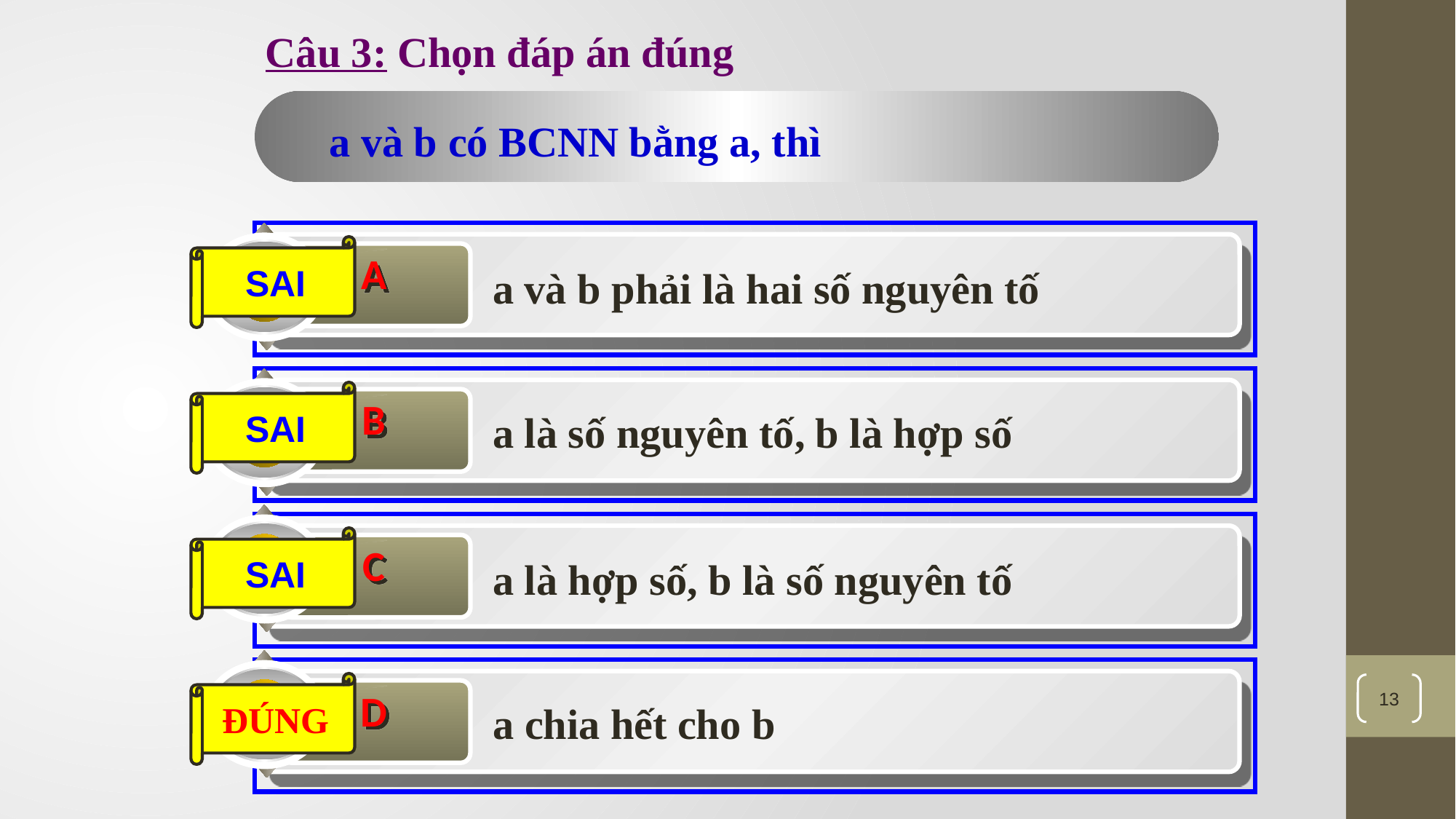

Câu 3: Chọn đáp án đúng

a và b có BCNN bằng a, thì

A

SAI
a và b phải là hai số nguyên tố

B

SAI
a là số nguyên tố, b là hợp số

C

SAI
a là hợp số, b là số nguyên tố

D

ĐÚNG
13
a chia hết cho b